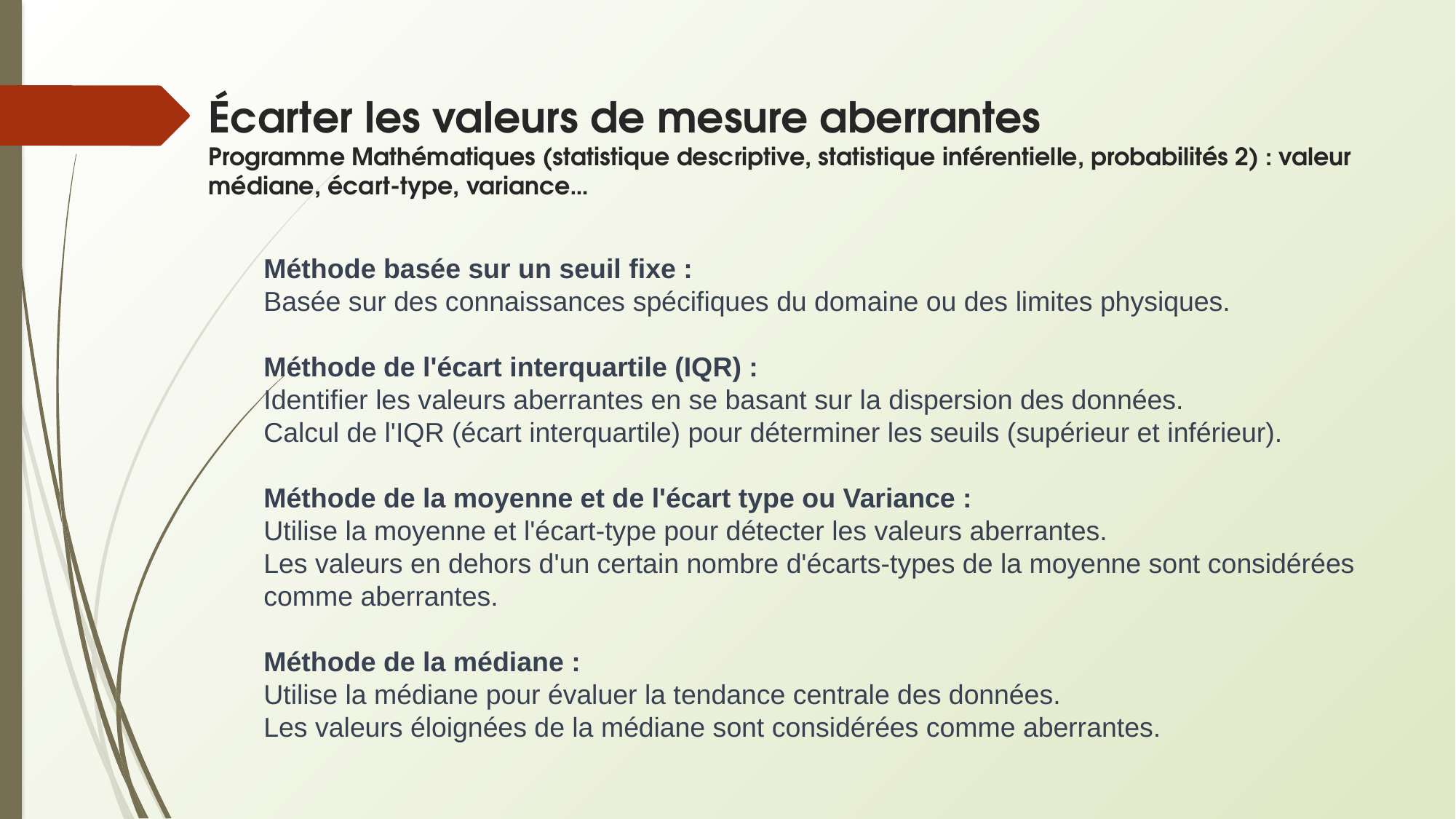

# Écarter les valeurs de mesure aberrantes Programme Mathématiques (statistique descriptive, statistique inférentielle, probabilités 2) : valeur médiane, écart-type, variance…
Méthode basée sur un seuil fixe :
Basée sur des connaissances spécifiques du domaine ou des limites physiques.
Méthode de l'écart interquartile (IQR) :
Identifier les valeurs aberrantes en se basant sur la dispersion des données.
Calcul de l'IQR (écart interquartile) pour déterminer les seuils (supérieur et inférieur).
Méthode de la moyenne et de l'écart type ou Variance :
Utilise la moyenne et l'écart-type pour détecter les valeurs aberrantes.
Les valeurs en dehors d'un certain nombre d'écarts-types de la moyenne sont considérées comme aberrantes.
Méthode de la médiane :
Utilise la médiane pour évaluer la tendance centrale des données.
Les valeurs éloignées de la médiane sont considérées comme aberrantes.